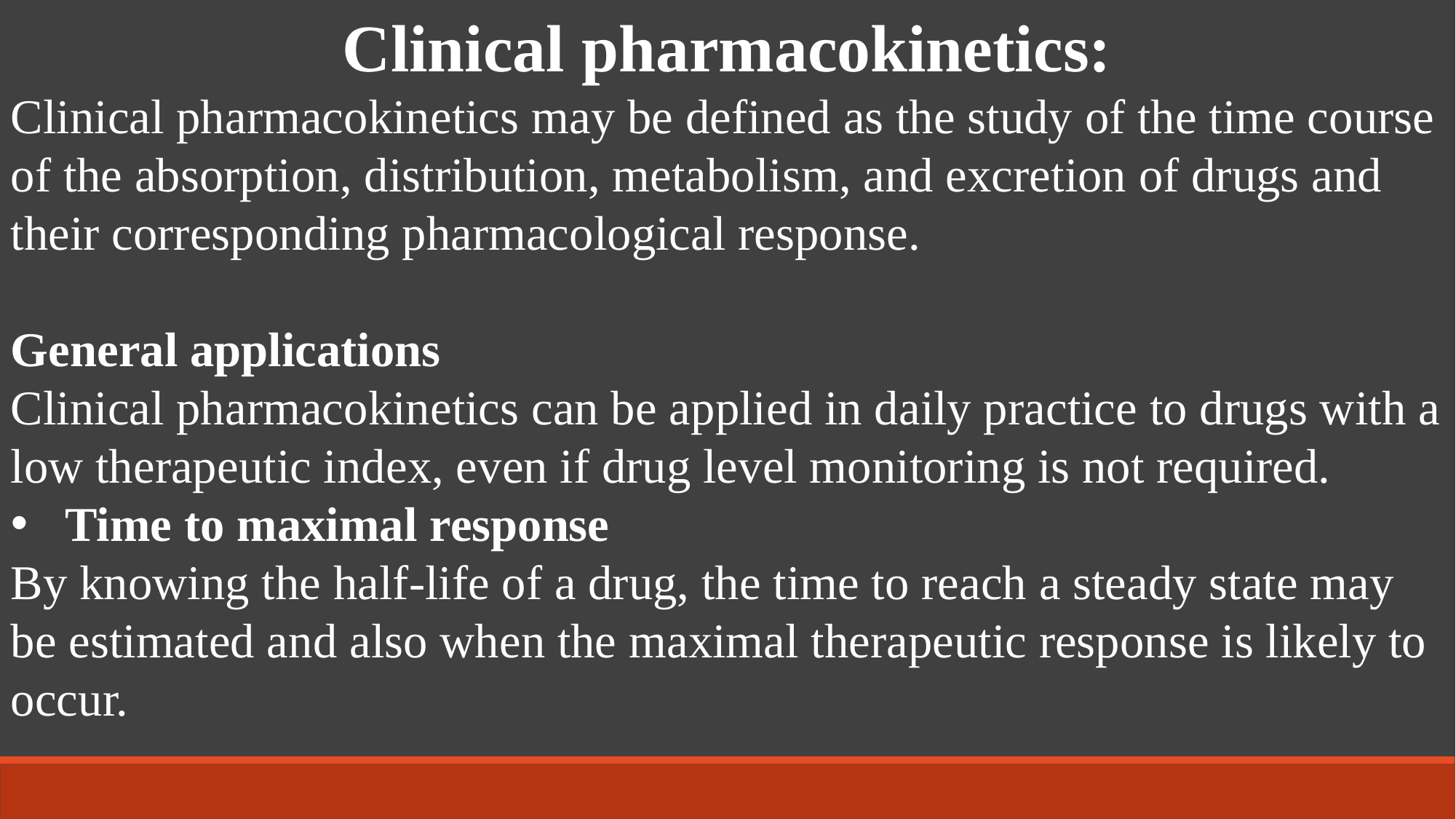

Clinical pharmacokinetics:
Clinical pharmacokinetics may be defined as the study of the time course of the absorption, distribution, metabolism, and excretion of drugs and their corresponding pharmacological response.

General applications
Clinical pharmacokinetics can be applied in daily practice to drugs with a low therapeutic index, even if drug level monitoring is not required.
Time to maximal response
By knowing the half-life of a drug, the time to reach a steady state may be estimated and also when the maximal therapeutic response is likely to occur.